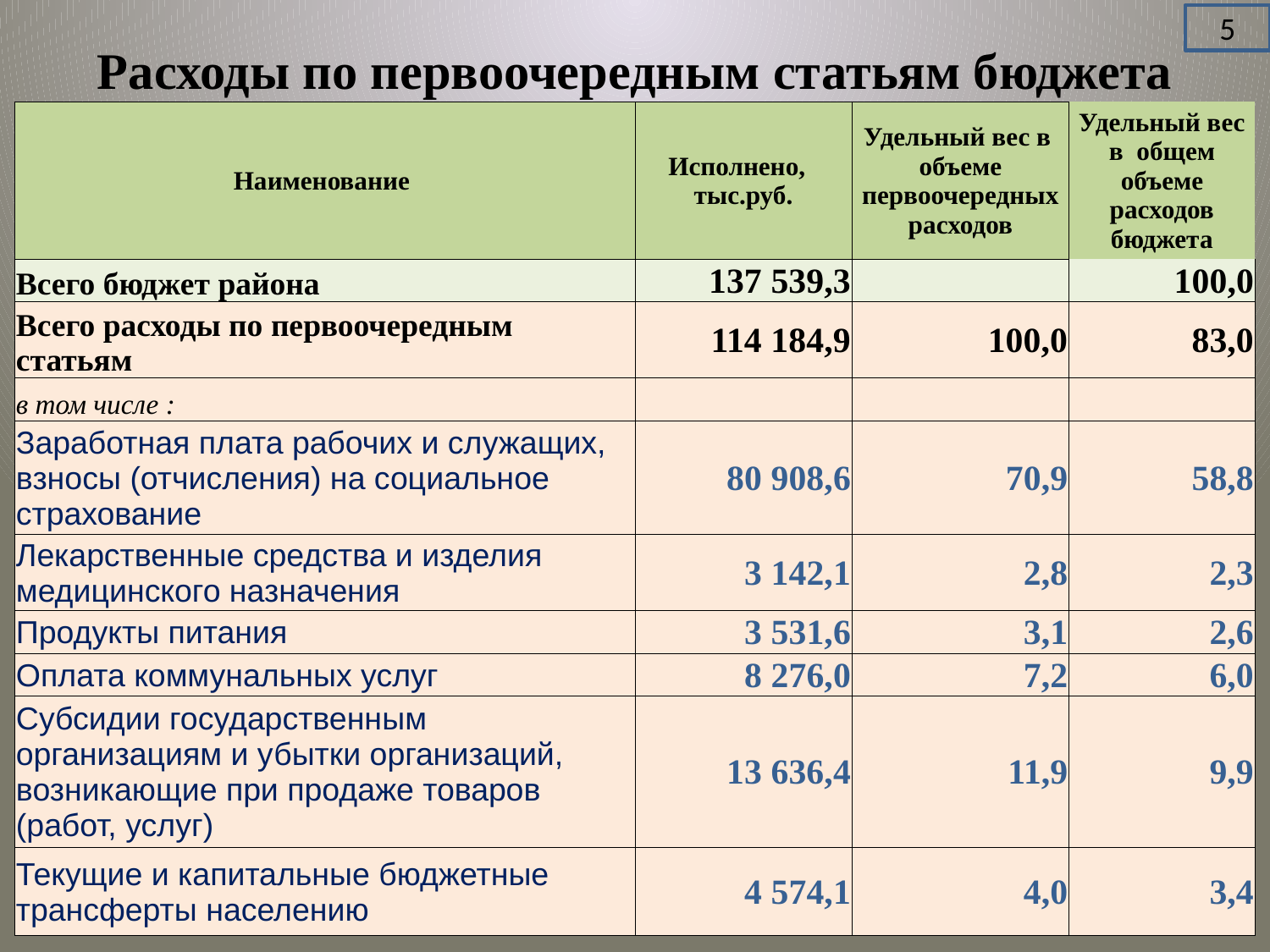

5
# Расходы по первоочередным статьям бюджета
| Наименование | Исполнено, тыс.руб. | Удельный вес в объеме первоочередных расходов | Удельный вес в общем объеме расходов бюджета |
| --- | --- | --- | --- |
| Всего бюджет района | 137 539,3 |  | 100,0 |
| Всего расходы по первоочередным статьям | 114 184,9 | 100,0 | 83,0 |
| в том числе : |  |  |  |
| Заработная плата рабочих и служащих, взносы (отчисления) на социальное страхование | 80 908,6 | 70,9 | 58,8 |
| Лекарственные средства и изделия медицинского назначения | 3 142,1 | 2,8 | 2,3 |
| Продукты питания | 3 531,6 | 3,1 | 2,6 |
| Оплата коммунальных услуг | 8 276,0 | 7,2 | 6,0 |
| Субсидии государственным организациям и убытки организаций, возникающие при продаже товаров (работ, услуг) | 13 636,4 | 11,9 | 9,9 |
| Текущие и капитальные бюджетные трансферты населению | 4 574,1 | 4,0 | 3,4 |